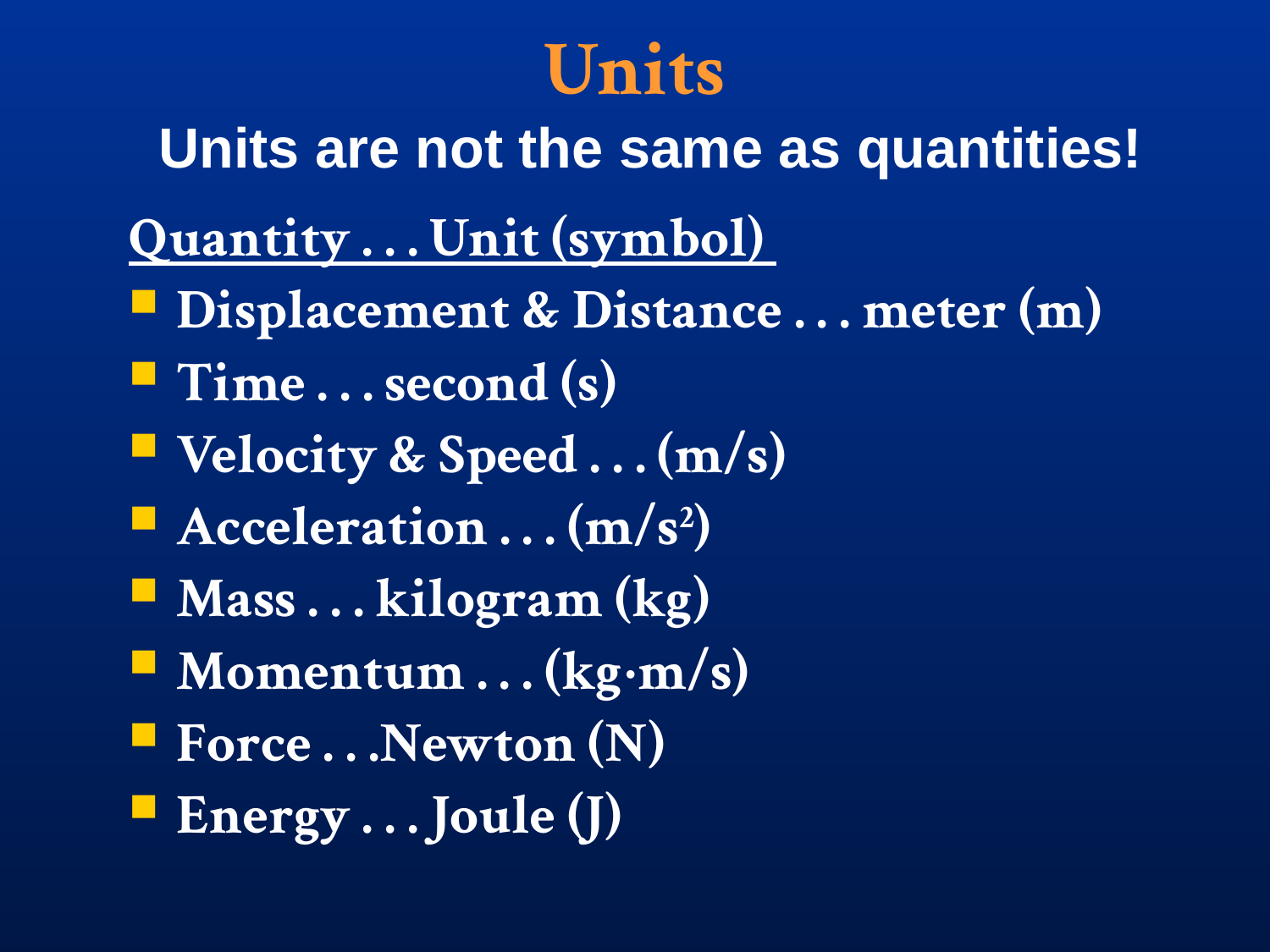

# Units
Units are not the same as quantities!
Quantity . . . Unit (symbol)
Displacement & Distance . . . meter (m)
Time . . . second (s)
Velocity & Speed . . . (m/s)
Acceleration . . . (m/s2)
Mass . . . kilogram (kg)
Momentum . . . (kg · m/s)
Force . . .Newton (N)
Energy . . . Joule (J)